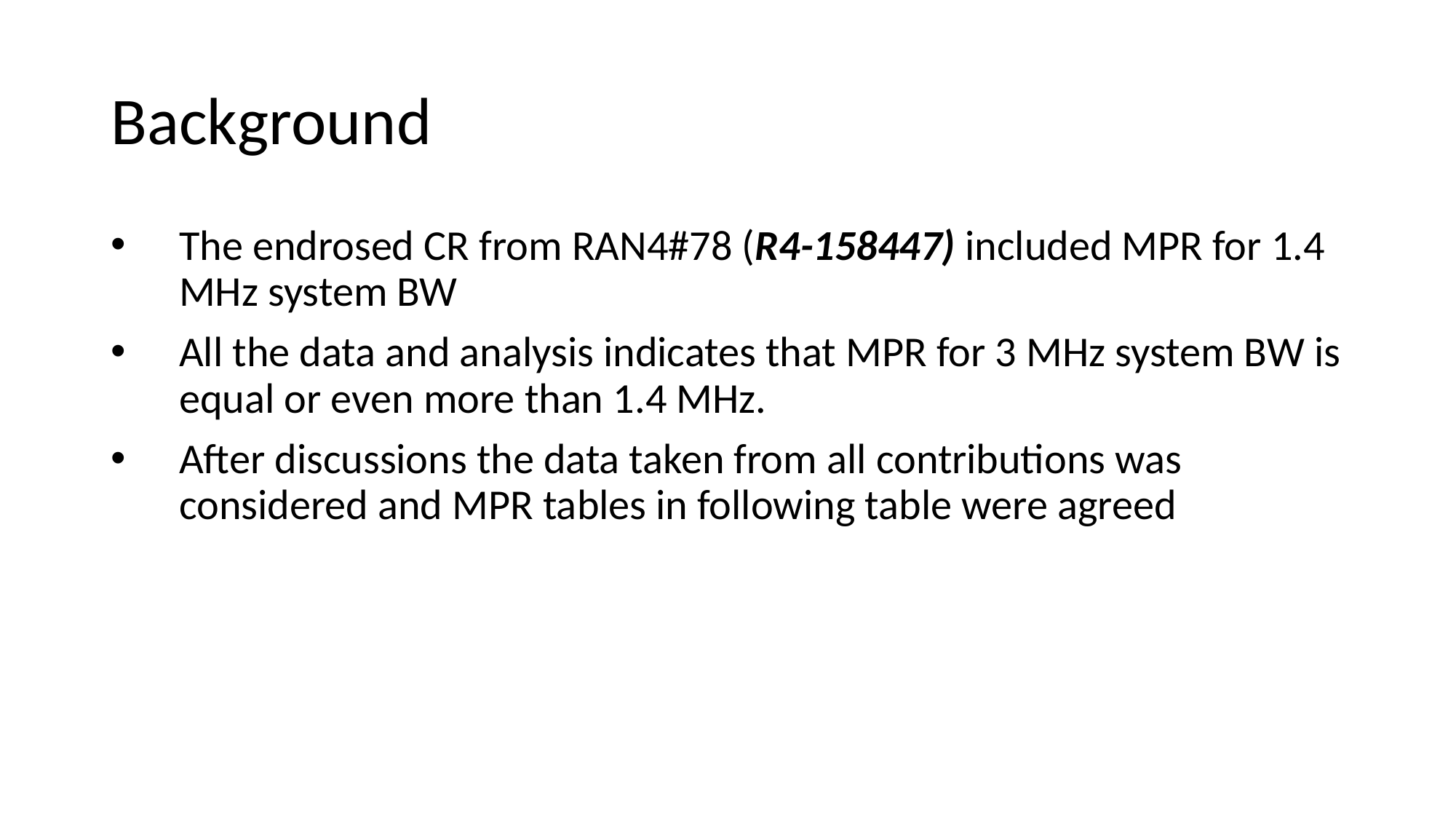

# Background
The endrosed CR from RAN4#78 (R4-158447) included MPR for 1.4 MHz system BW
All the data and analysis indicates that MPR for 3 MHz system BW is equal or even more than 1.4 MHz.
After discussions the data taken from all contributions was considered and MPR tables in following table were agreed